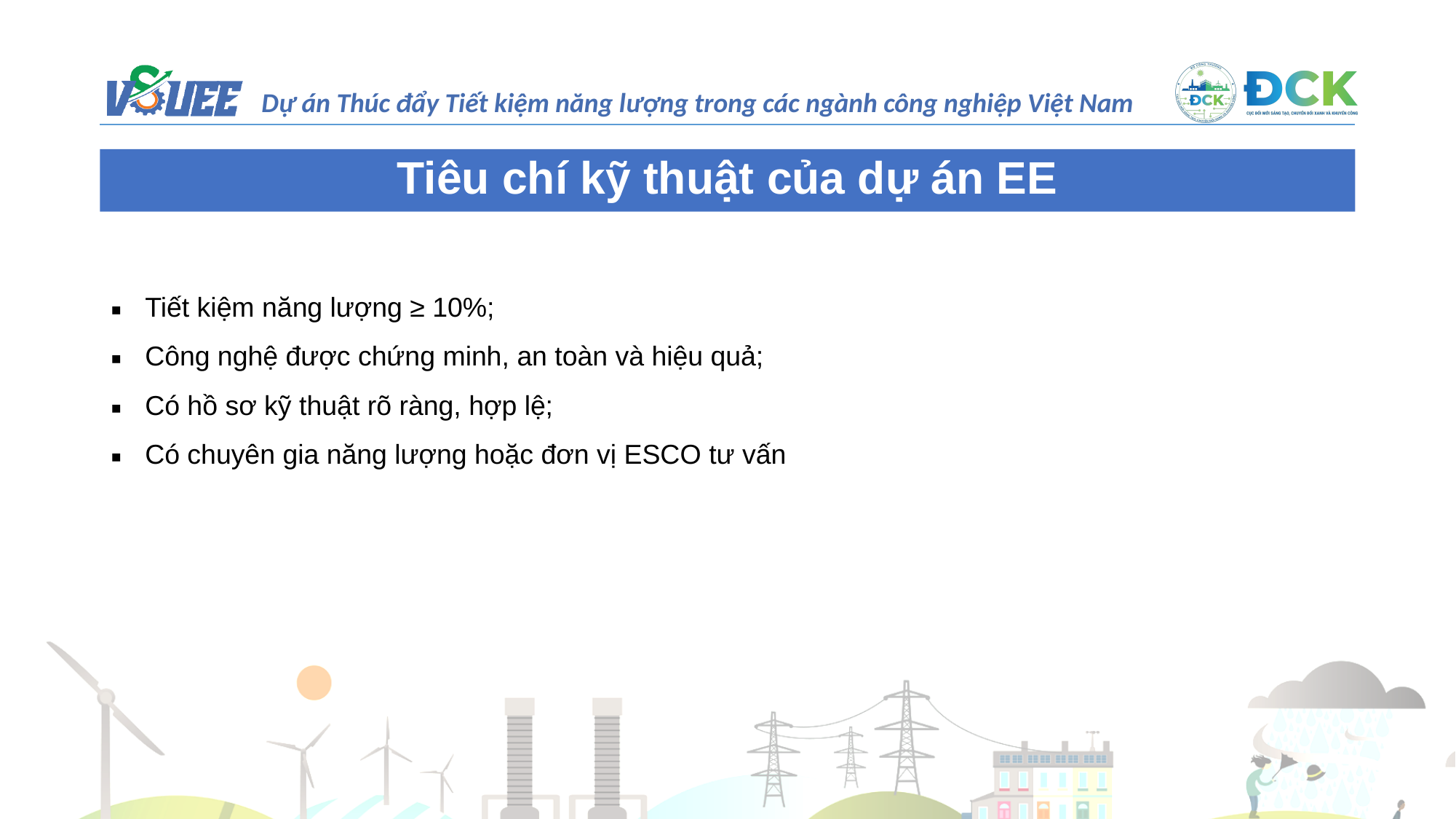

Tiêu chí kỹ thuật của dự án EE
Tiết kiệm năng lượng ≥ 10%;
Công nghệ được chứng minh, an toàn và hiệu quả;
Có hồ sơ kỹ thuật rõ ràng, hợp lệ;
Có chuyên gia năng lượng hoặc đơn vị ESCO tư vấn